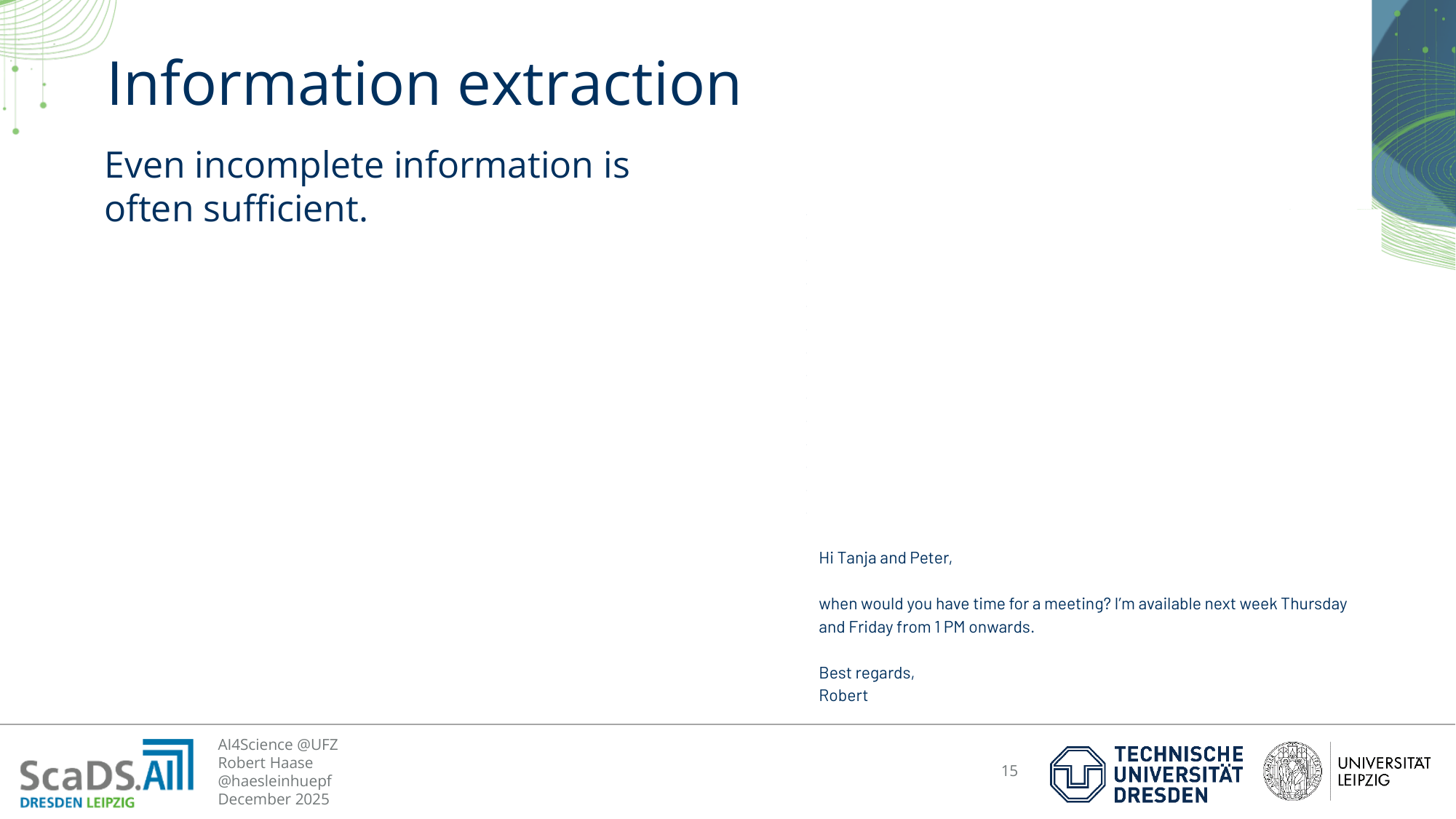

Hi Peter and Robert,

works for me too!

Best regards,
Tanja

> Peter wrote:
>
> Hi Robert,
>
> I'm extremely busy these days and I'm not sure if it will work next week. We
> also need to finalize the presentation slides for the training with the city
> and write the two new proposals. So I would prefer if we could keep the
> meeting short, and I can only on Thursday. On Friday
> I am on vacation.
>
> Best regards,
> Peter
>
>
>> Robert wrote:
>>
>> Hi Tanja and Peter,
>>
>> when would you have time for a meeting? I’m available next week Thursday
>> and Friday from 1 PM onwards.
>>
>> Best regards,
>> Robert
# Information extraction
Even incomplete information is often sufficient.